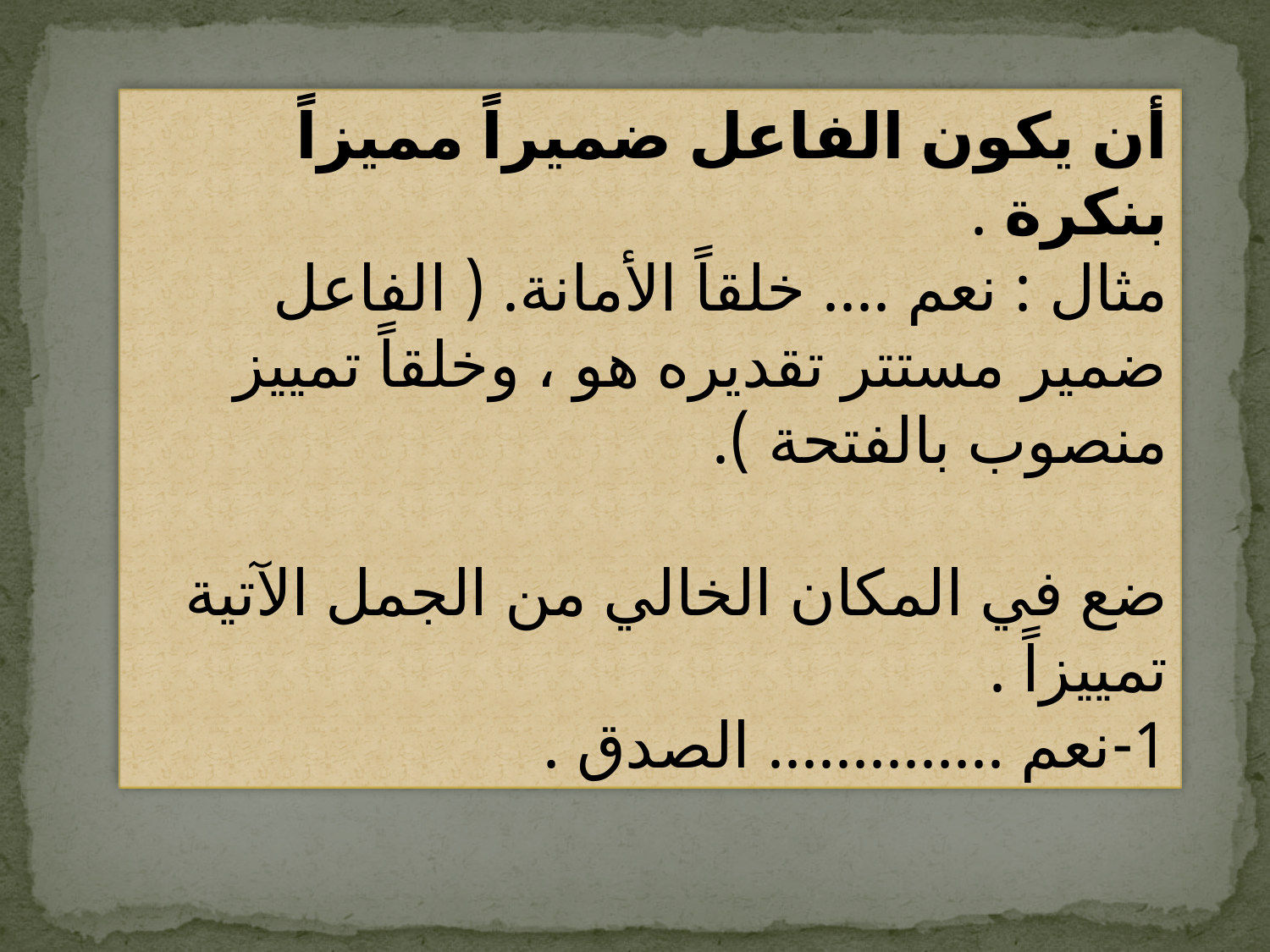

أن يكون الفاعل ضميراً مميزاً بنكرة .
مثال : نعم .... خلقاً الأمانة. ( الفاعل ضمير مستتر تقديره هو ، وخلقاً تمييز منصوب بالفتحة ).
ضع في المكان الخالي من الجمل الآتية تمييزاً .
1-نعم .............. الصدق .